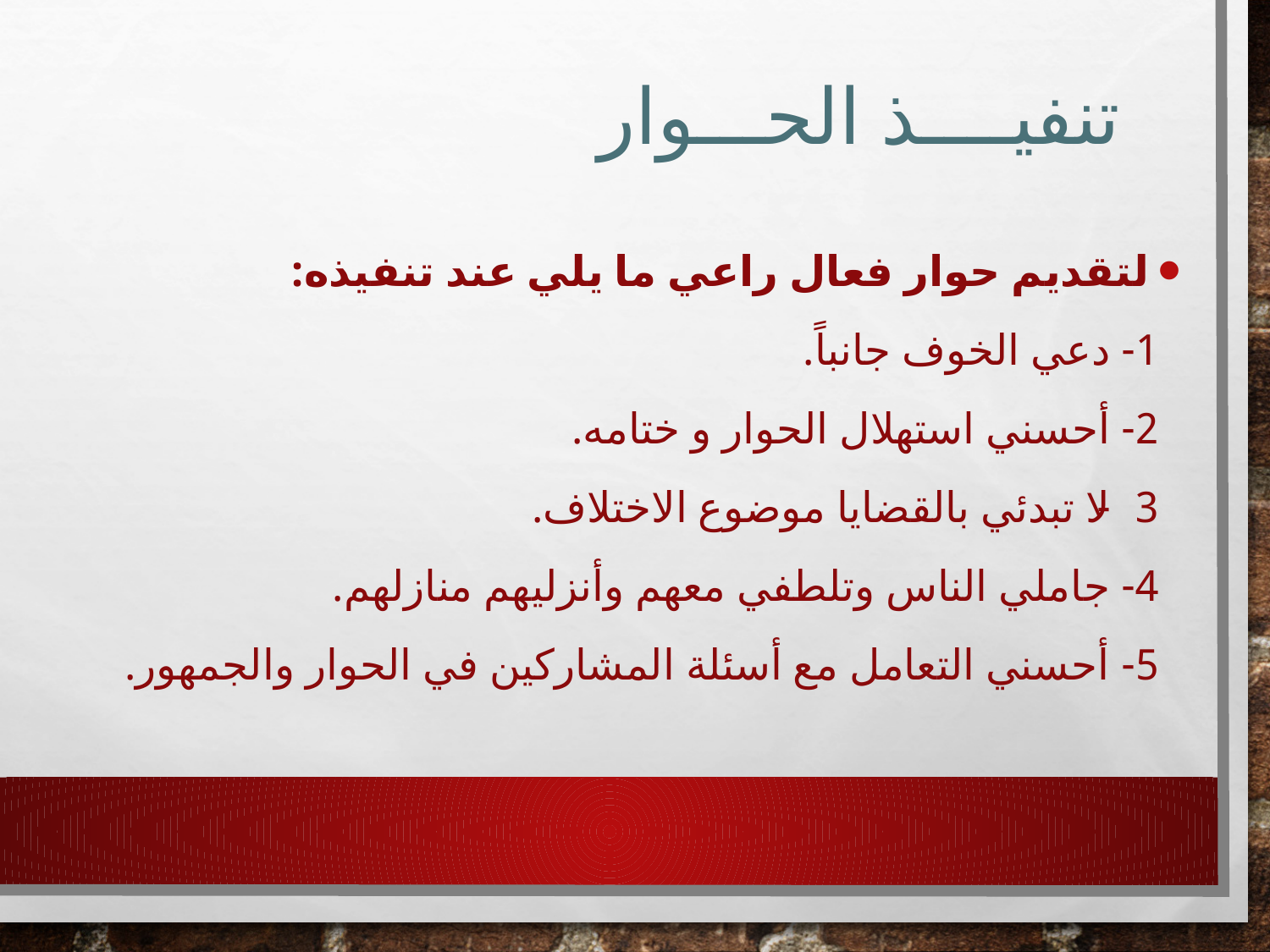

# تنفيــــذ الحـــوار
لتقديم حوار فعال راعي ما يلي عند تنفيذه:
  1- دعي الخوف جانباً.
  2- أحسني استهلال الحوار و ختامه.
  3- لا تبدئي بالقضايا موضوع الاختلاف.
  4- جاملي الناس وتلطفي معهم وأنزليهم منازلهم.
  5- أحسني التعامل مع أسئلة المشاركين في الحوار والجمهور.